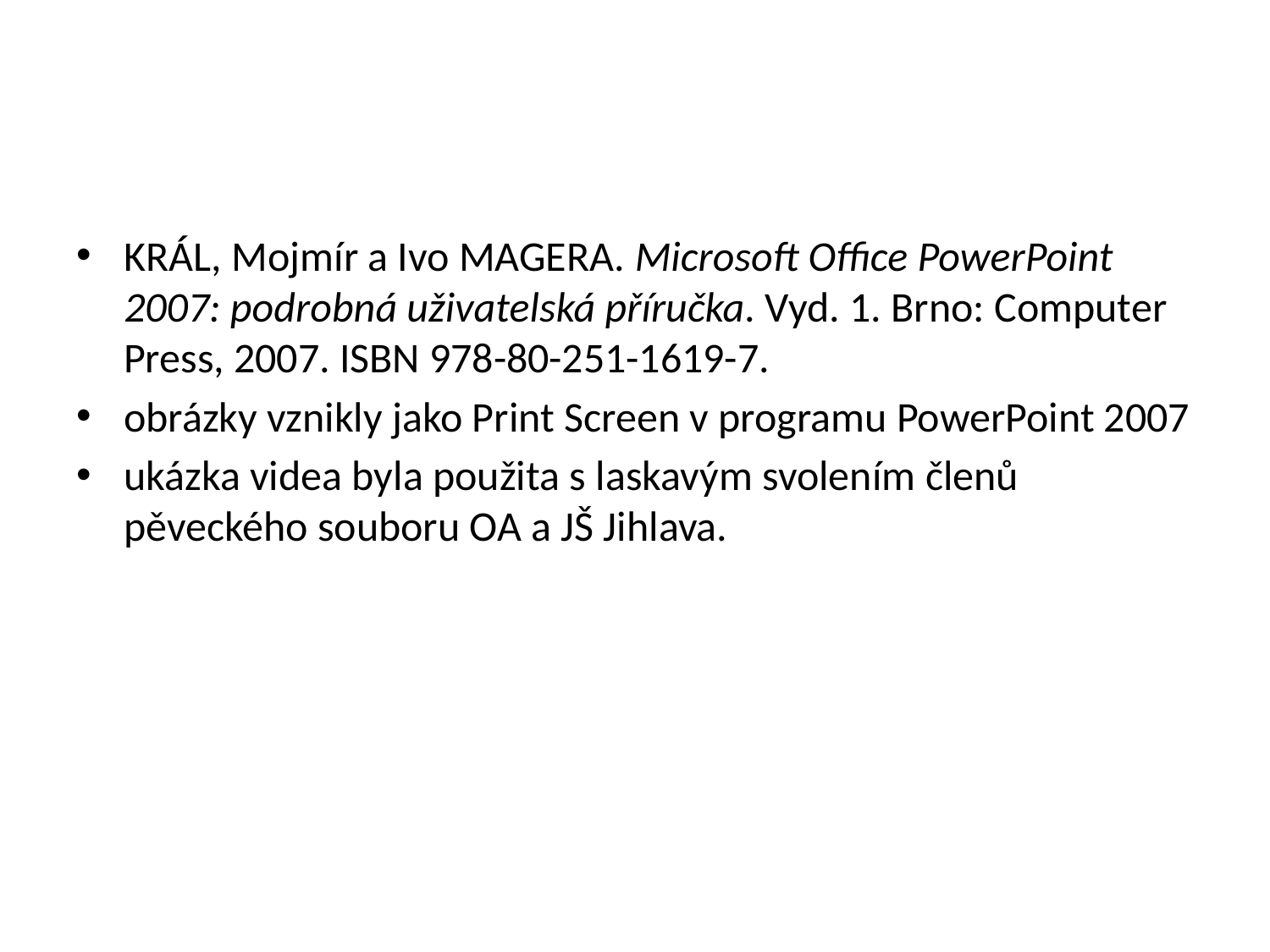

# Zdroje
KRÁL, Mojmír a Ivo MAGERA. Microsoft Office PowerPoint 2007: podrobná uživatelská příručka. Vyd. 1. Brno: Computer Press, 2007. ISBN 978-80-251-1619-7.
obrázky vznikly jako Print Screen v programu PowerPoint 2007
ukázka videa byla použita s laskavým svolením členů pěveckého souboru OA a JŠ Jihlava.